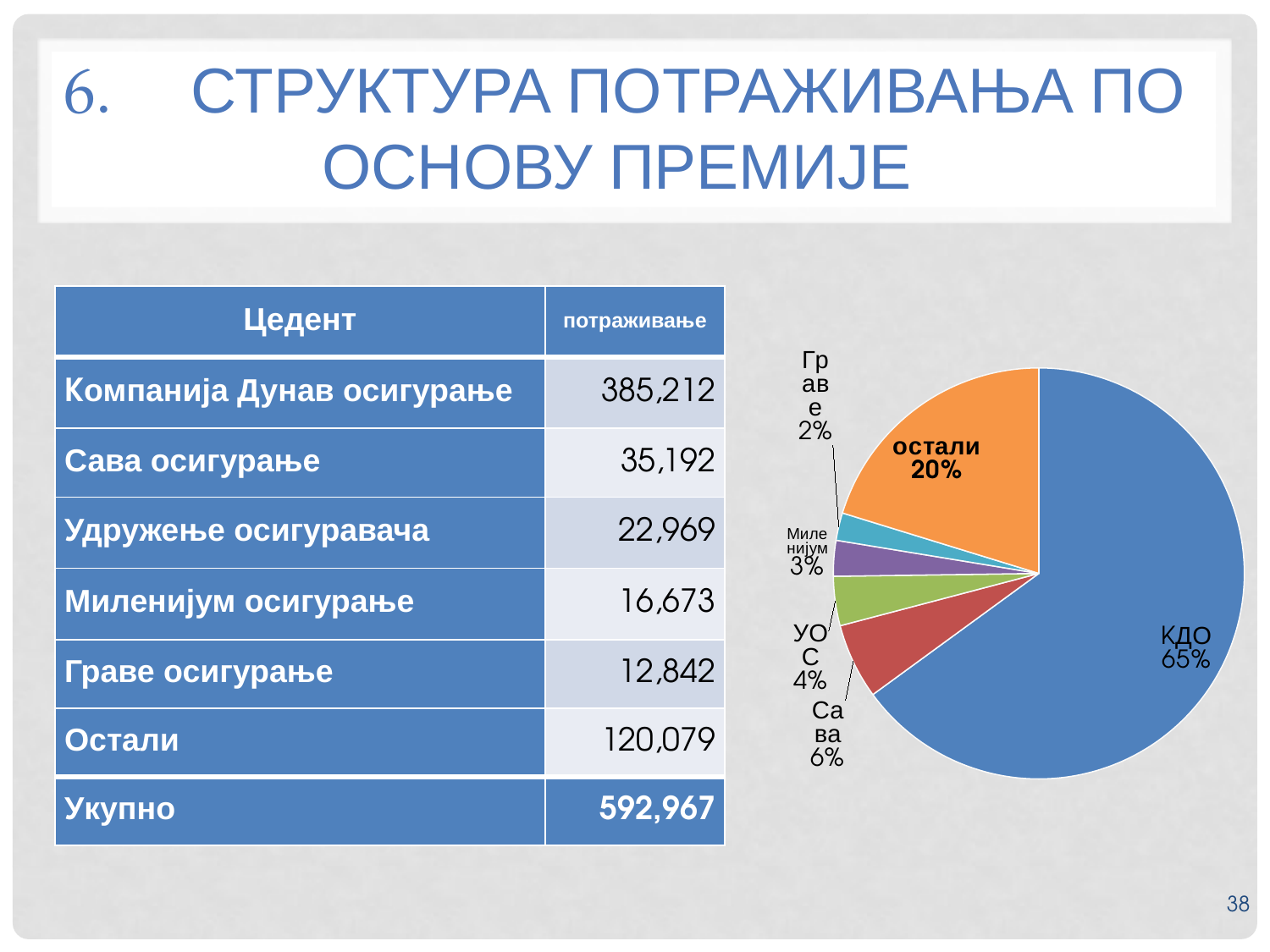

# 6.	Структура потраживања по основу премије

### Chart

| Category |  |
|---|---|
| Kомпанија Дунав осигурање | 385212.0 |
| Сава осигурање | 35192.0 |
| Удружење осигуравача | 22969.0 |
| Миленијум осигурање | 16673.0 |
| Граве осигурање | 12842.0 |
| остали | 120079.0 |
| Цедент | потраживање |
| --- | --- |
| Kомпанија Дунав осигурање | 385,212 |
| Сава осигурање | 35,192 |
| Удружење осигуравача | 22,969 |
| Миленијум осигурање | 16,673 |
| Граве осигурање | 12,842 |
| Остали | 120,079 |
| Укупно | 592,967 |
38